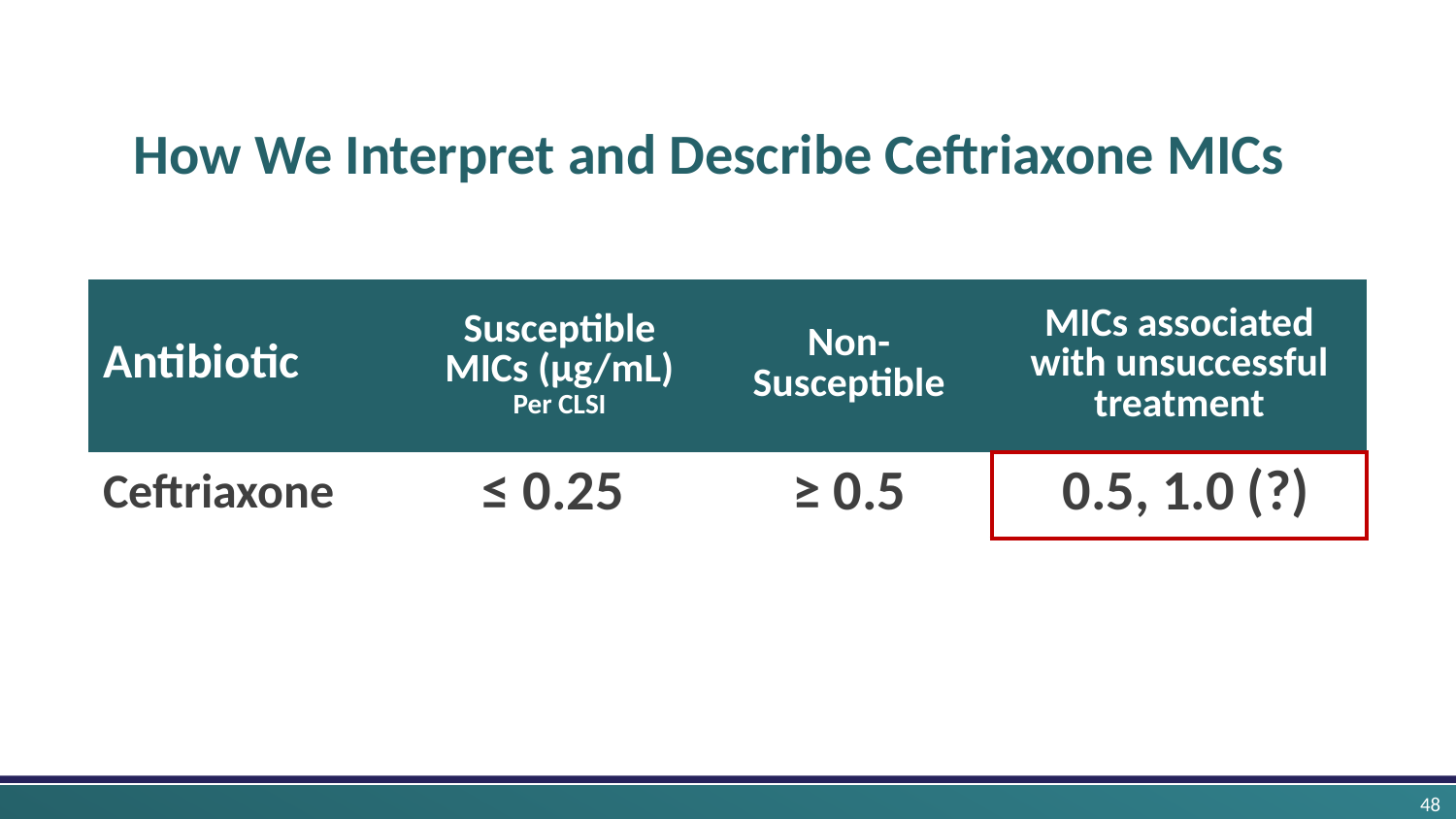

# How We Interpret and Describe Ceftriaxone MICs
| Antibiotic | Susceptible MICs (µg/mL) Per CLSI | Non-Susceptible | MICs associated with unsuccessful treatment |
| --- | --- | --- | --- |
| Ceftriaxone | ≤ 0.25 | ≥ 0.5 | 0.5, 1.0 (?) |
48